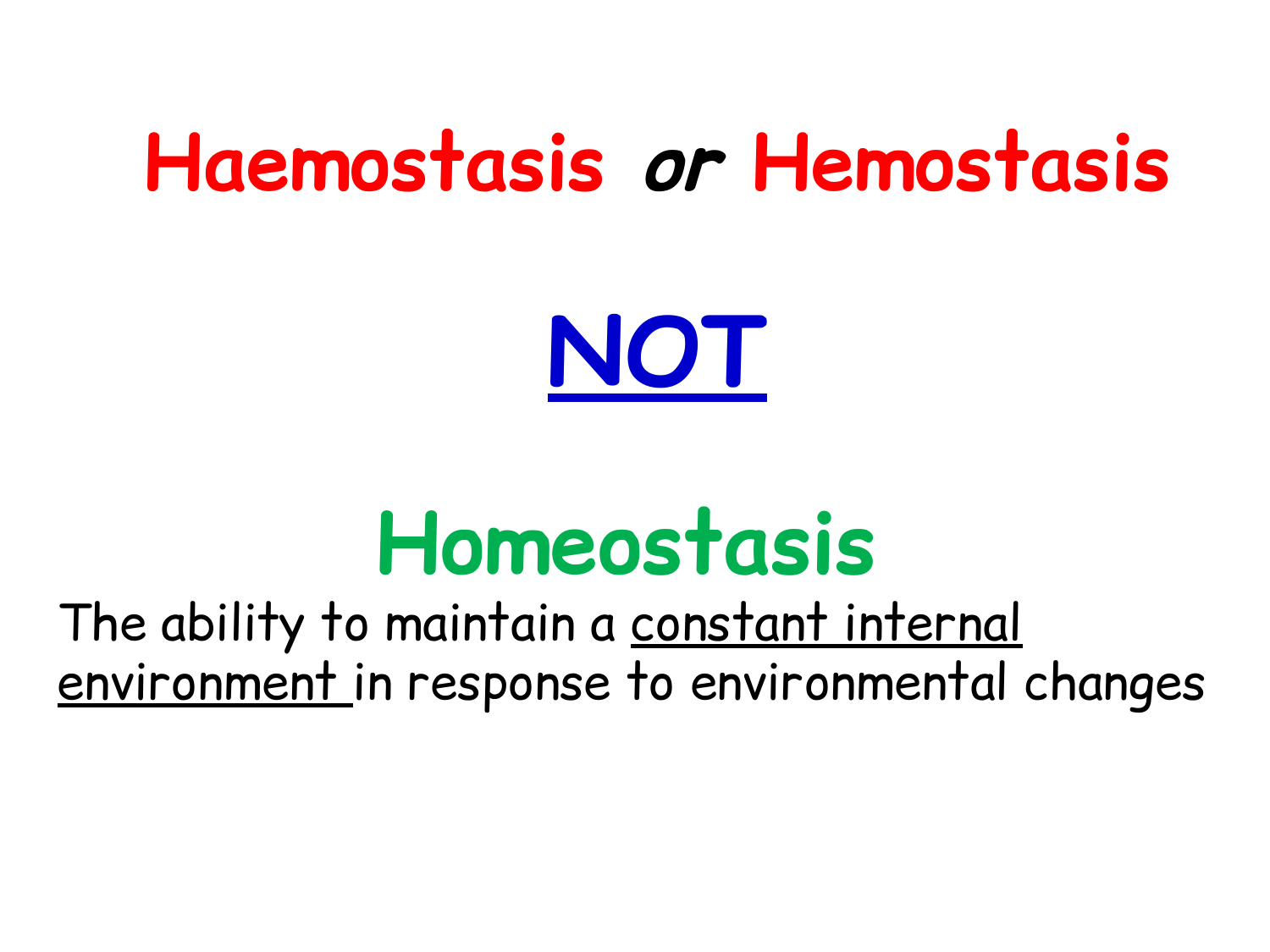

Haemostasis or Hemostasis

NOT

Homeostasis
The ability to maintain a constant internal environment in response to environmental changes